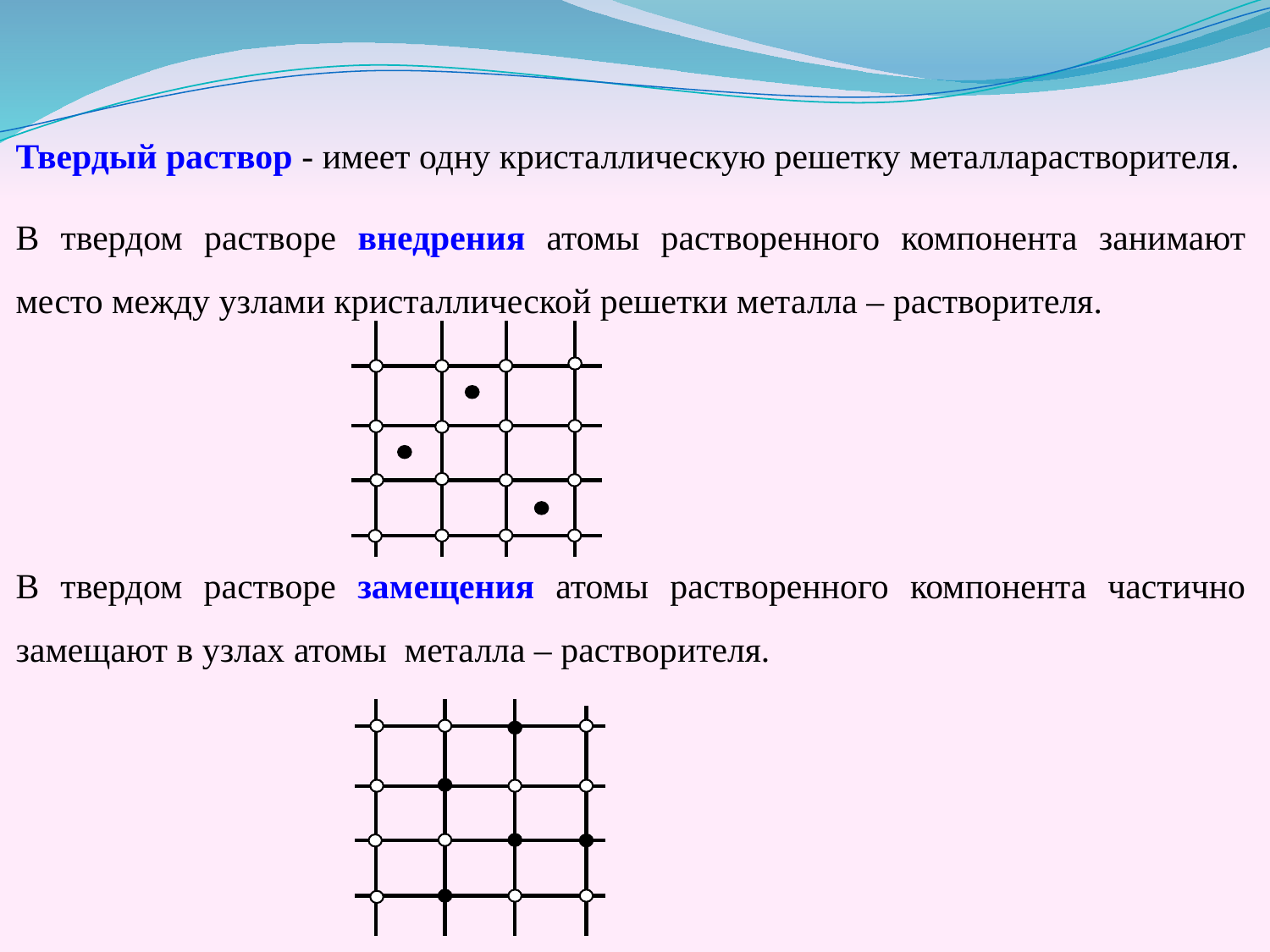

Твердый раствор - имеет одну кристаллическую решетку металларастворителя.
В твердом растворе внедрения атомы растворенного компонента занимают место между узлами кристаллической решетки металла – растворителя.

В твердом растворе замещения атомы растворенного компонента частично замещают в узлах атомы  металла – растворителя.